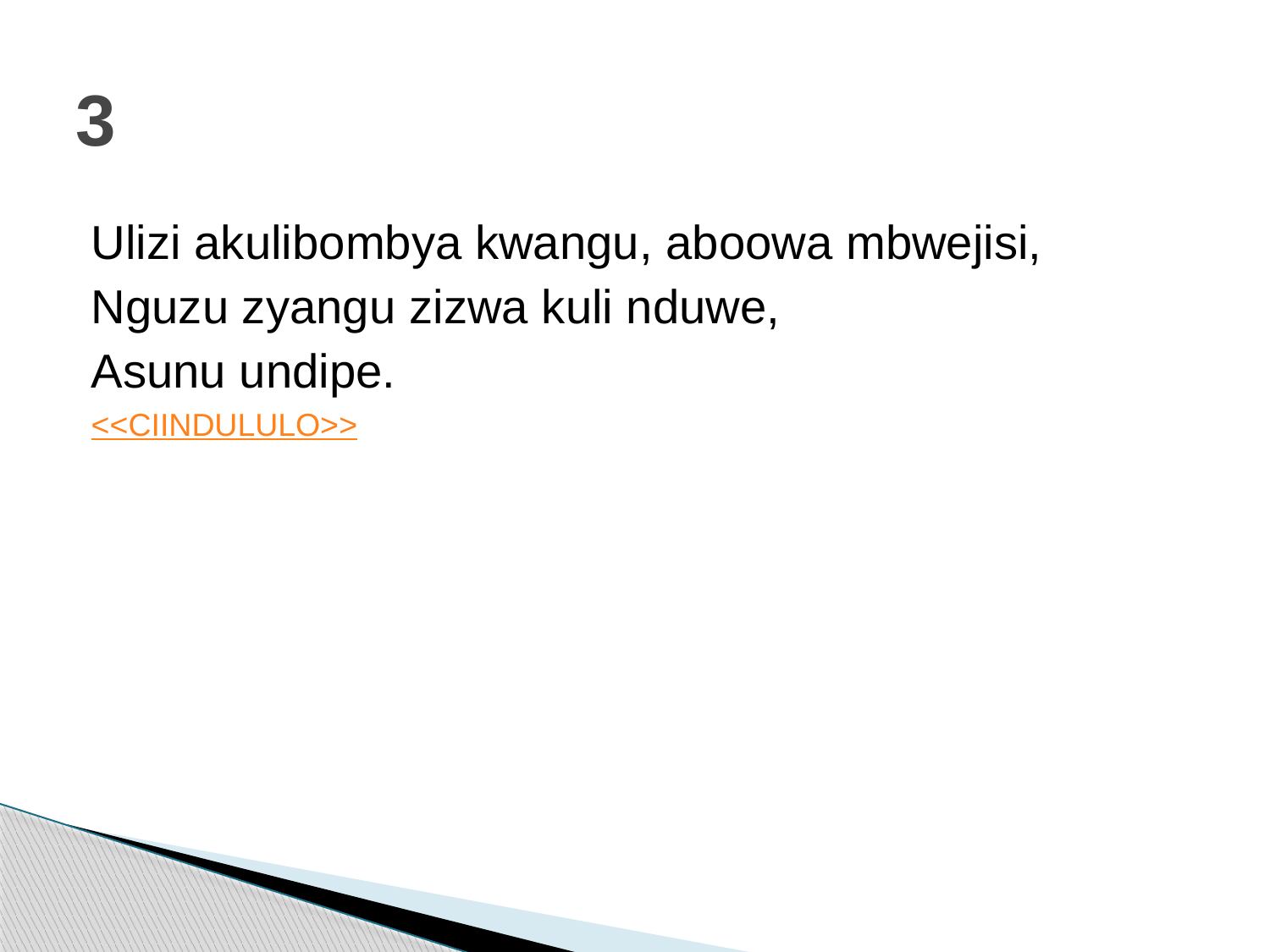

# 3
Ulizi akulibombya kwangu, aboowa mbwejisi,
Nguzu zyangu zizwa kuli nduwe,
Asunu undipe.
<<CIINDULULO>>